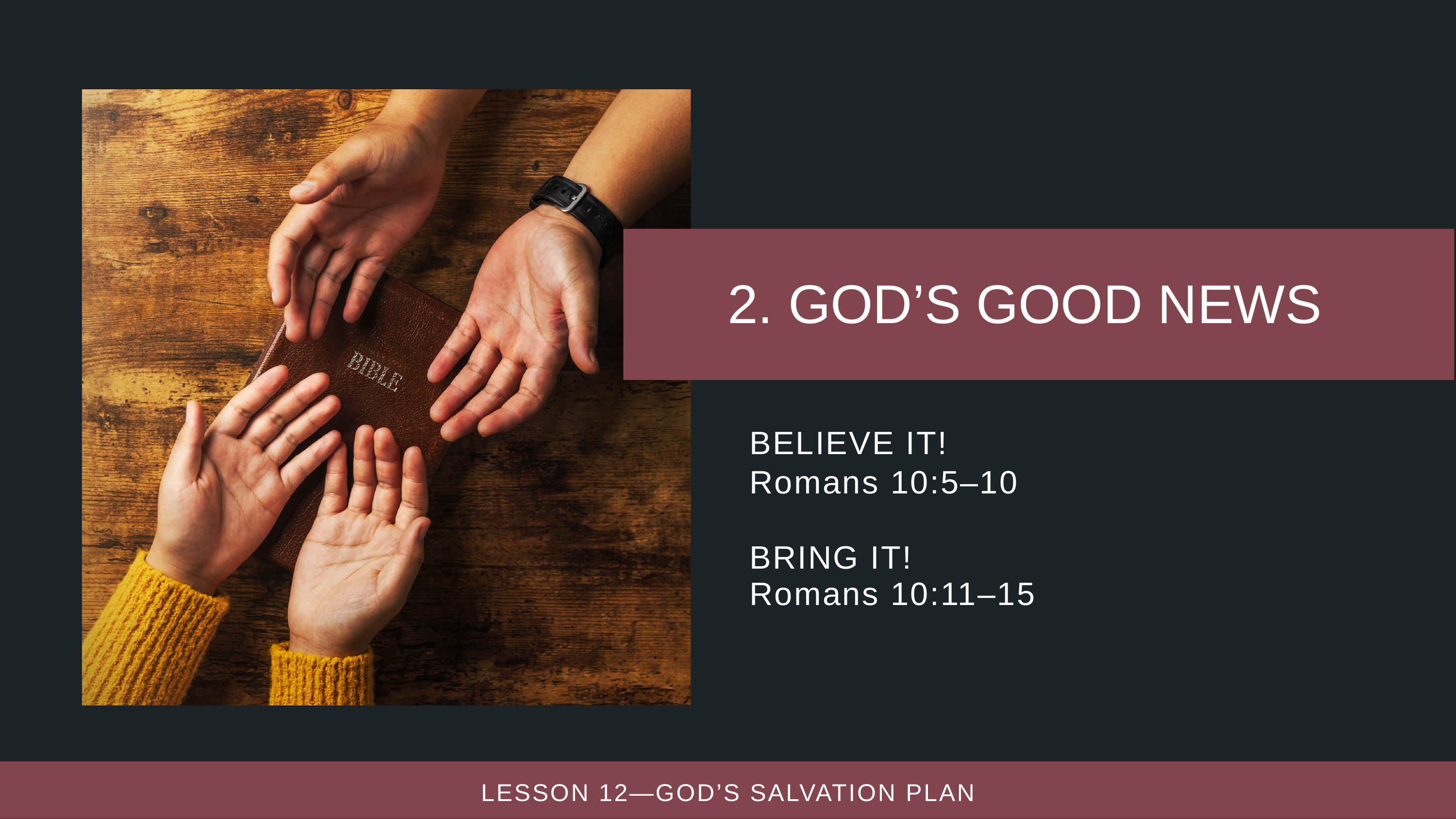

BELIEVE IT!
Romans 10:5–10
BRING IT!
Romans 10:11–15